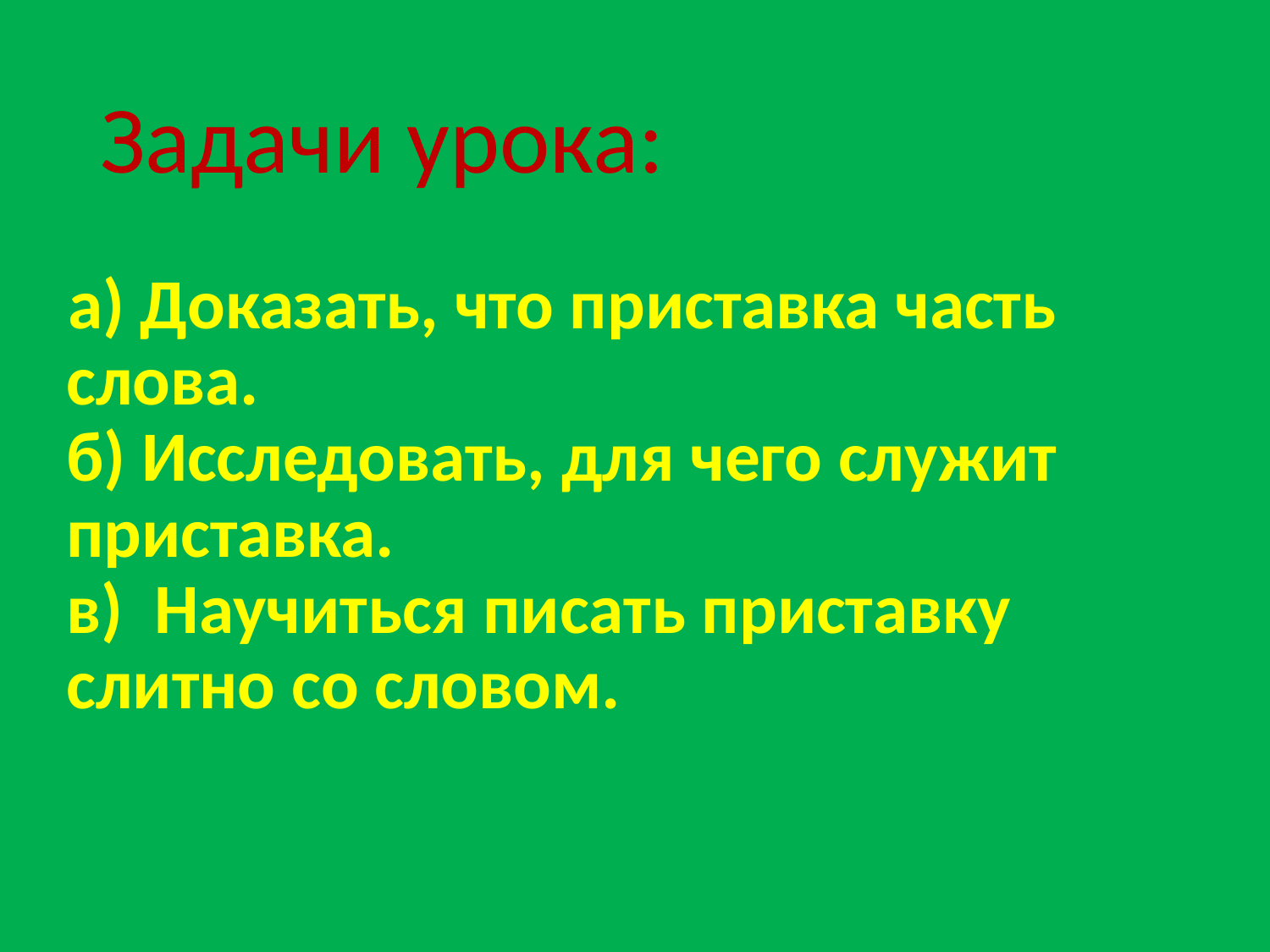

# Задачи урока:
   а) Доказать, что приставка часть   слова.
б) Исследовать, для чего служит приставка.
в)  Научиться писать приставку слитно со словом.